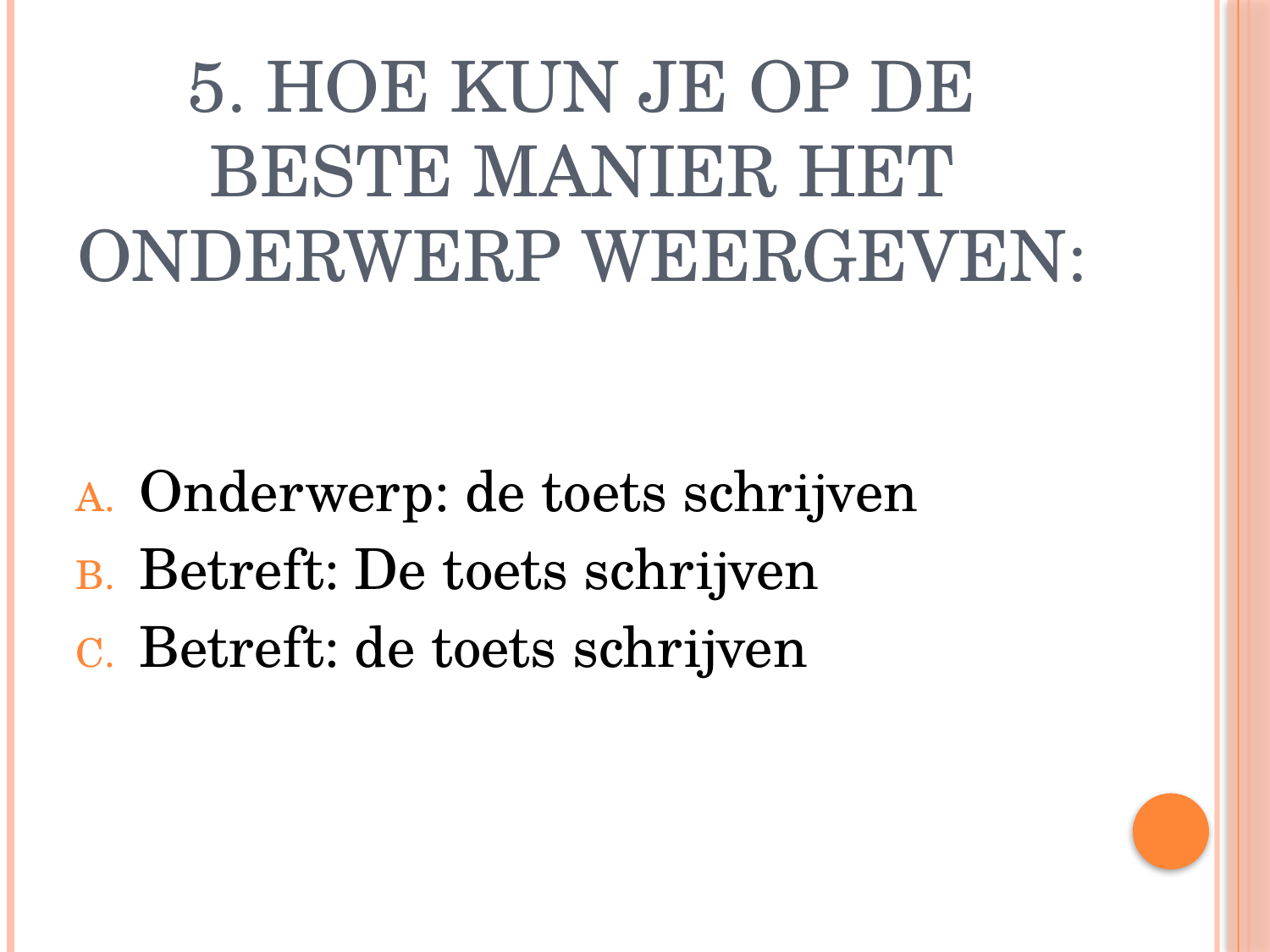

# 5. Hoe kun je op de beste manier het onderwerp weergeven:

Onderwerp: de toets schrijven
Betreft: De toets schrijven
Betreft: de toets schrijven